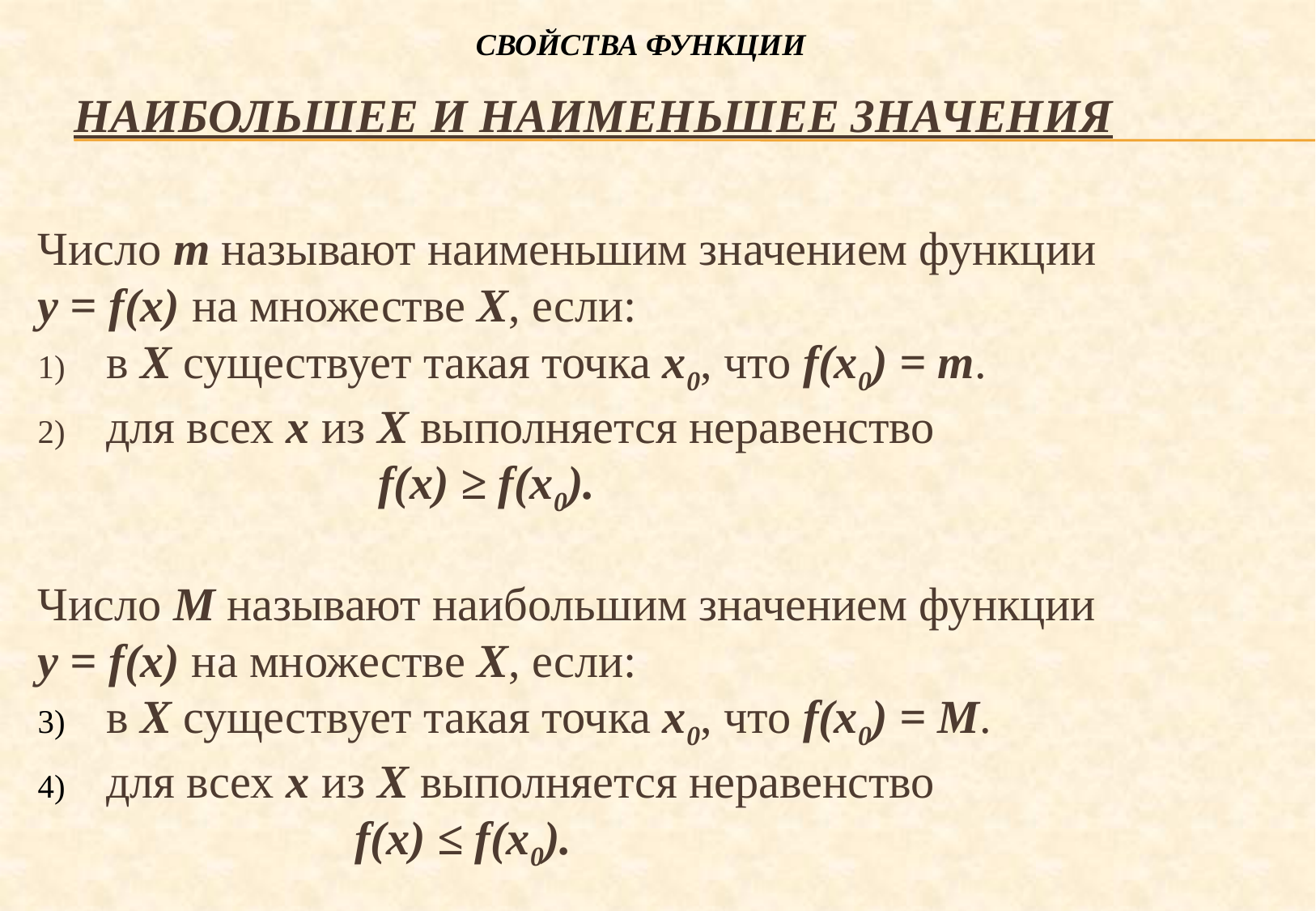

Свойства функции
# Наибольшее и наименьшее значения
Число m называют наименьшим значением функции
у = f(х) на множестве Х, если:
в Х существует такая точка х0, что f(х0) = m.
для всех х из Х выполняется неравенство
                             f(х) ≥ f(х0).

Число M называют наибольшим значением функции
у = f(х) на множестве Х, если:
в Х существует такая точка х0, что f(х0) = M.
для всех х из Х выполняется неравенство
                           f(х) ≤ f(х0).